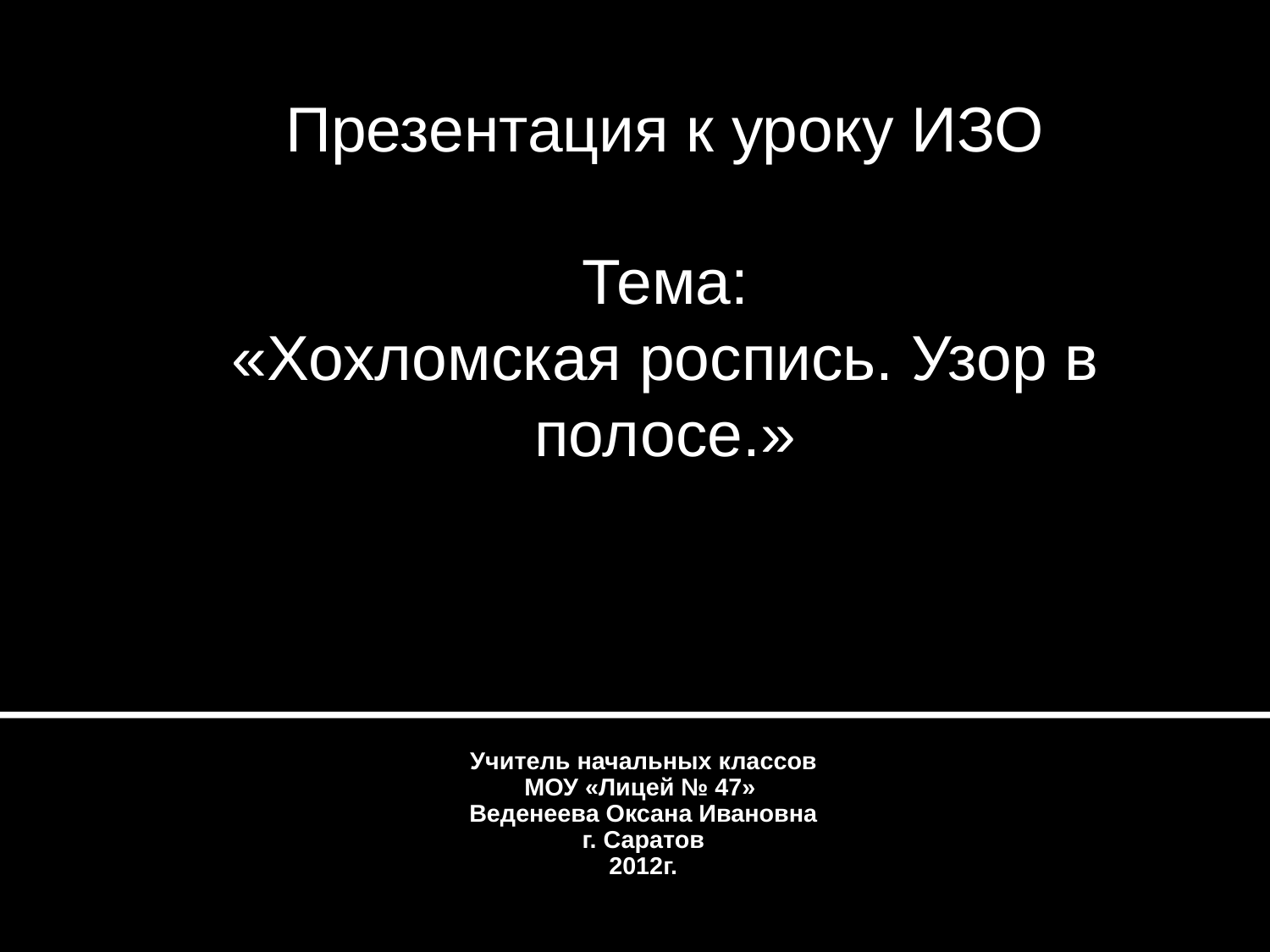

Презентация к уроку ИЗО
Тема:
«Хохломская роспись. Узор в полосе.»
# Учитель начальных классов МОУ «Лицей № 47» Веденеева Оксана Ивановна г. Саратов 2012г.